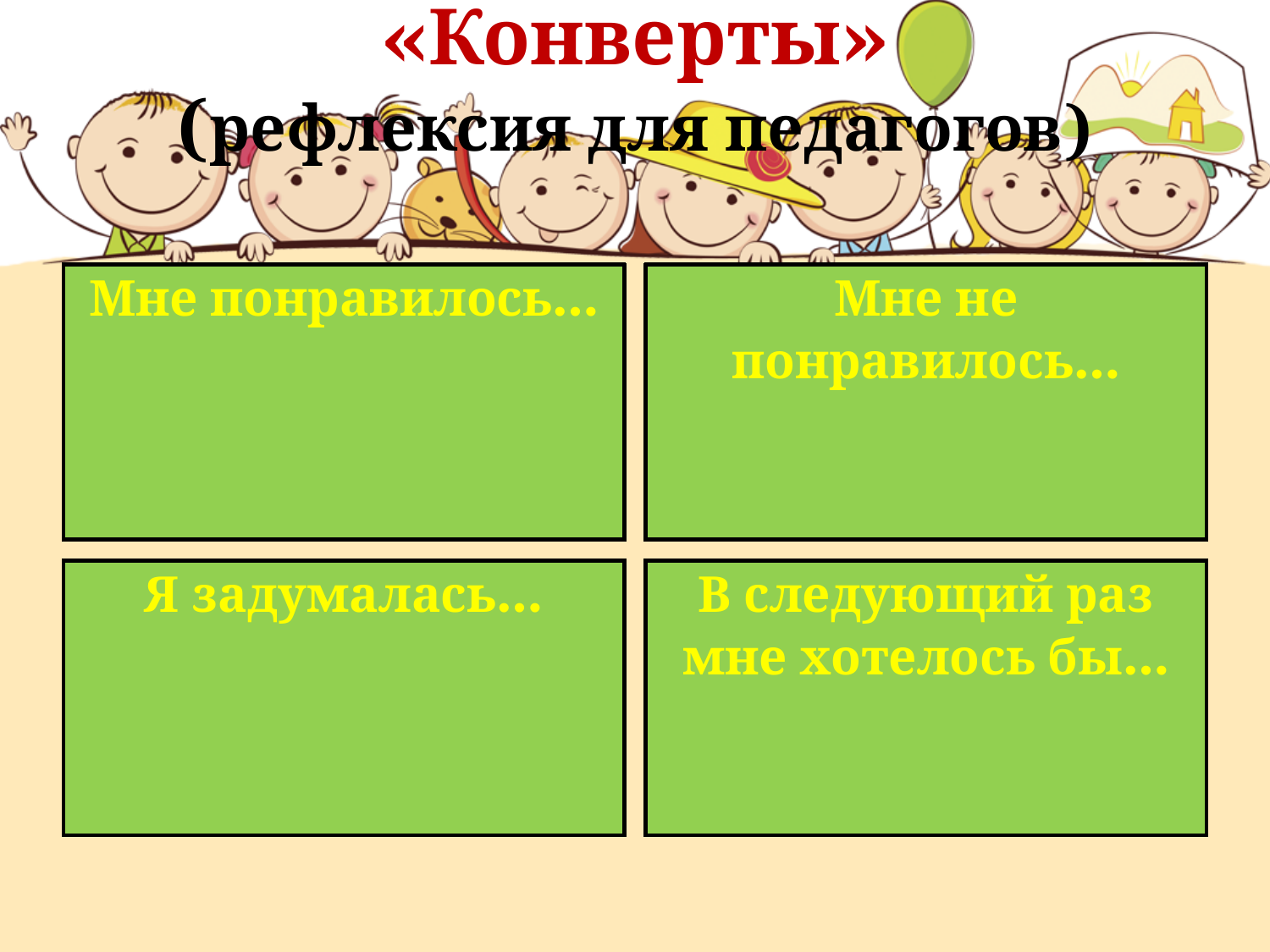

# «Конверты» (рефлексия для педагогов)
| Мне понравилось… |
| --- |
| Мне не понравилось… |
| --- |
| Я задумалась… |
| --- |
| В следующий раз мне хотелось бы… |
| --- |